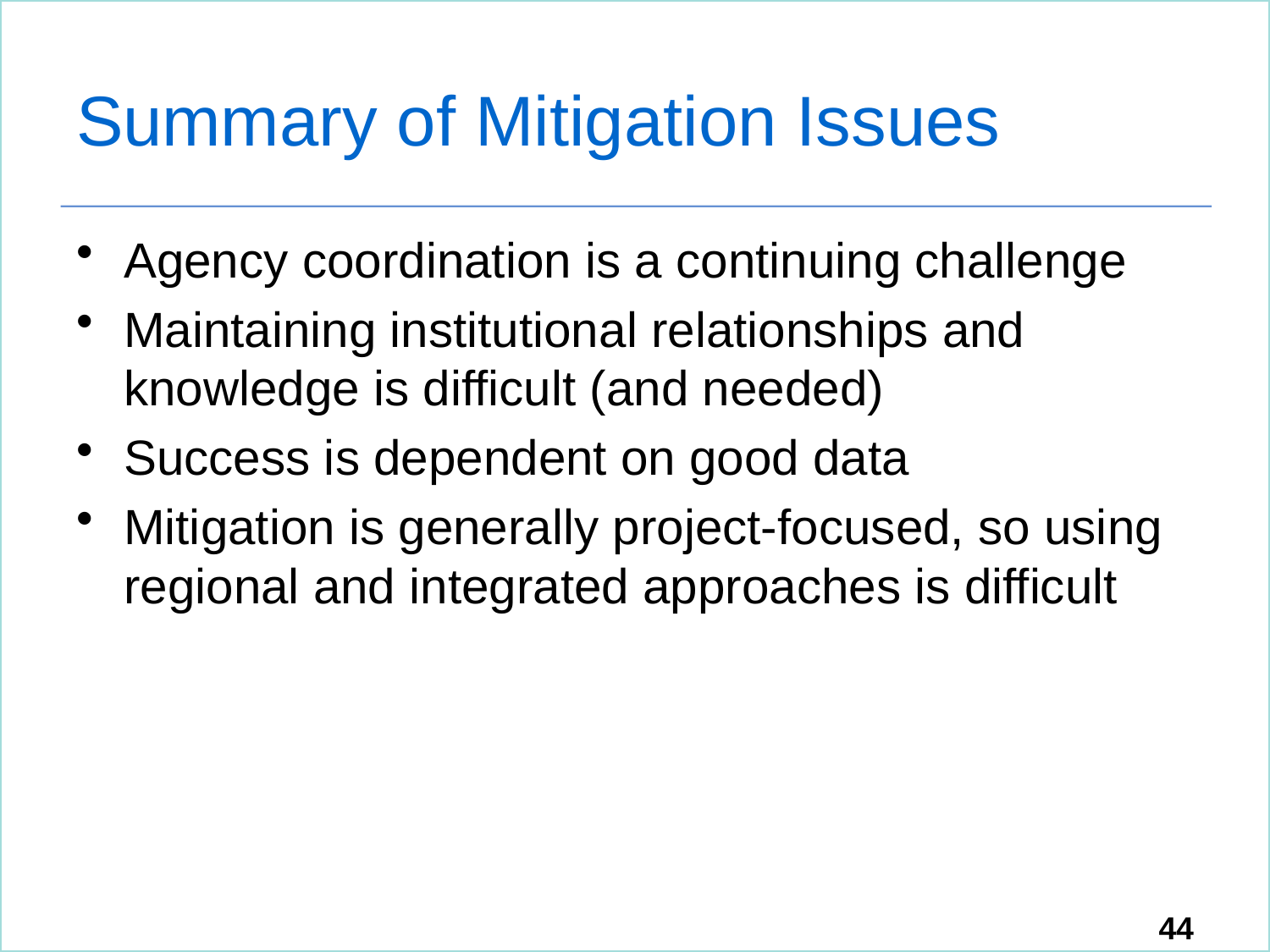

# Summary of Mitigation Issues
Agency coordination is a continuing challenge
Maintaining institutional relationships and knowledge is difficult (and needed)
Success is dependent on good data
Mitigation is generally project-focused, so using regional and integrated approaches is difficult

44